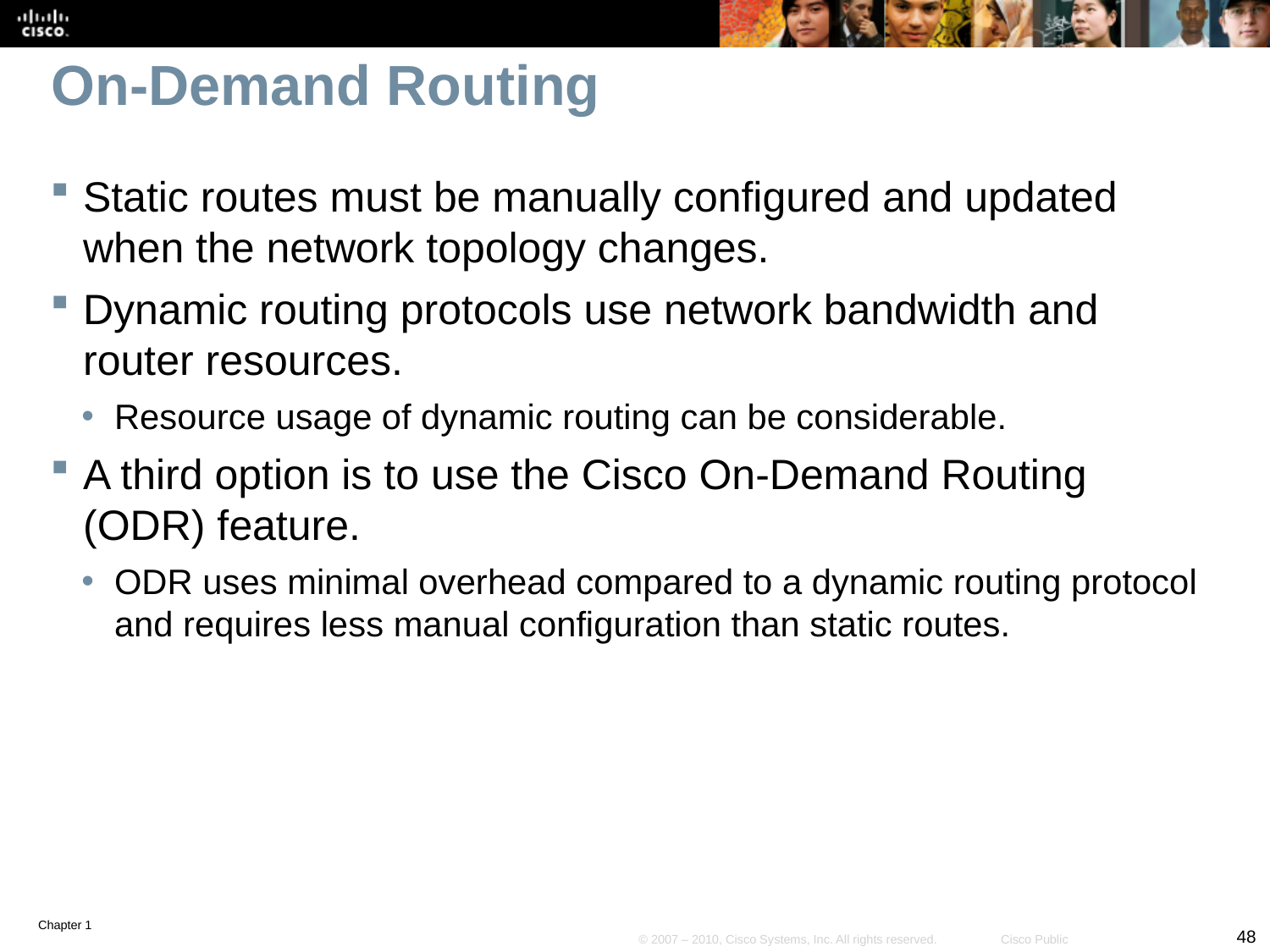

# On-Demand Routing
Static routes must be manually configured and updated when the network topology changes.
Dynamic routing protocols use network bandwidth and router resources.
Resource usage of dynamic routing can be considerable.
A third option is to use the Cisco On-Demand Routing (ODR) feature.
ODR uses minimal overhead compared to a dynamic routing protocol and requires less manual configuration than static routes.